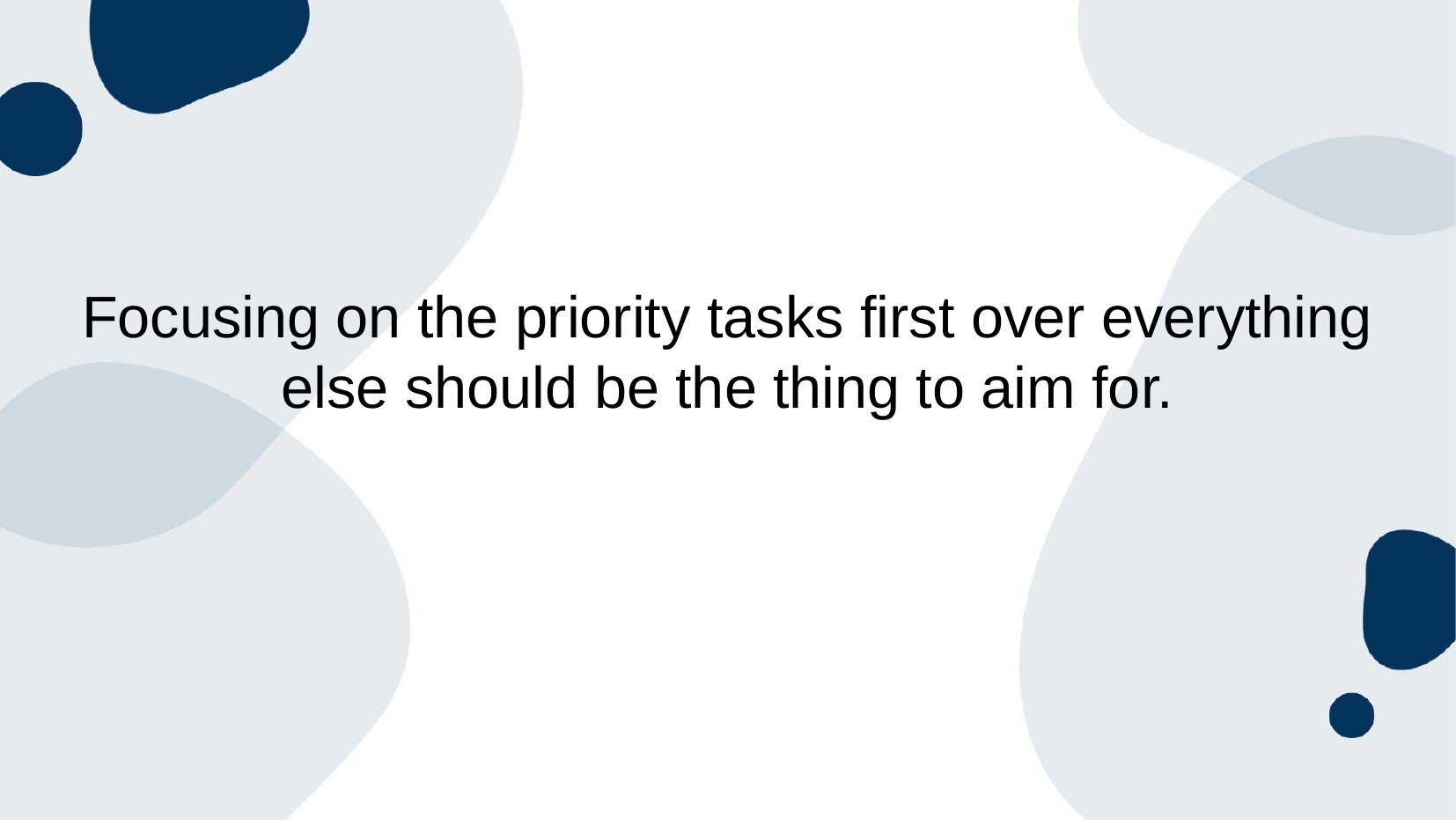

# Focusing on the priority tasks first over everything else should be the thing to aim for.